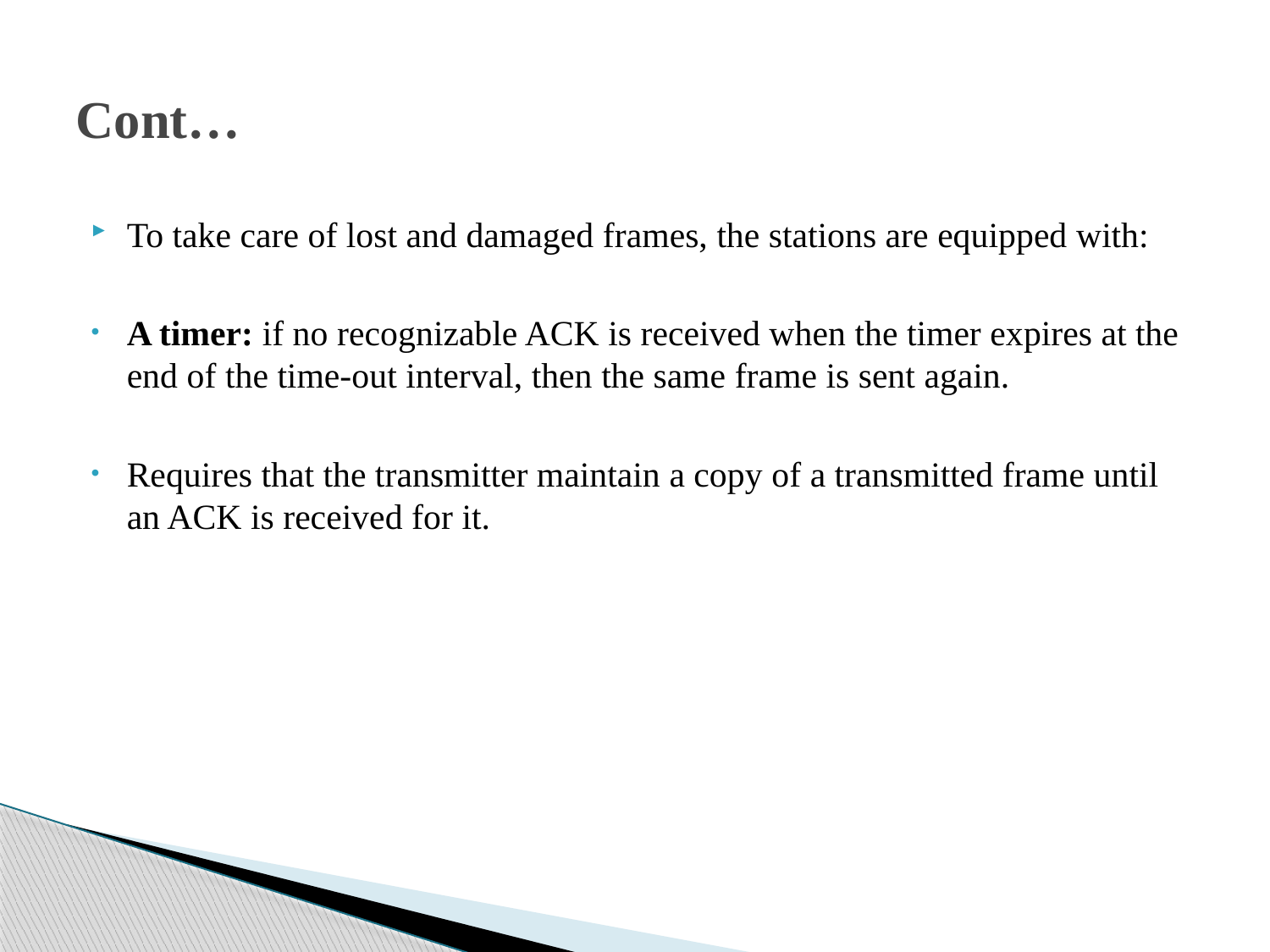

# Cont…
To take care of lost and damaged frames, the stations are equipped with:

A timer: if no recognizable ACK is received when the timer expires at the end of the time-out interval, then the same frame is sent again.

Requires that the transmitter maintain a copy of a transmitted frame until an ACK is received for it.